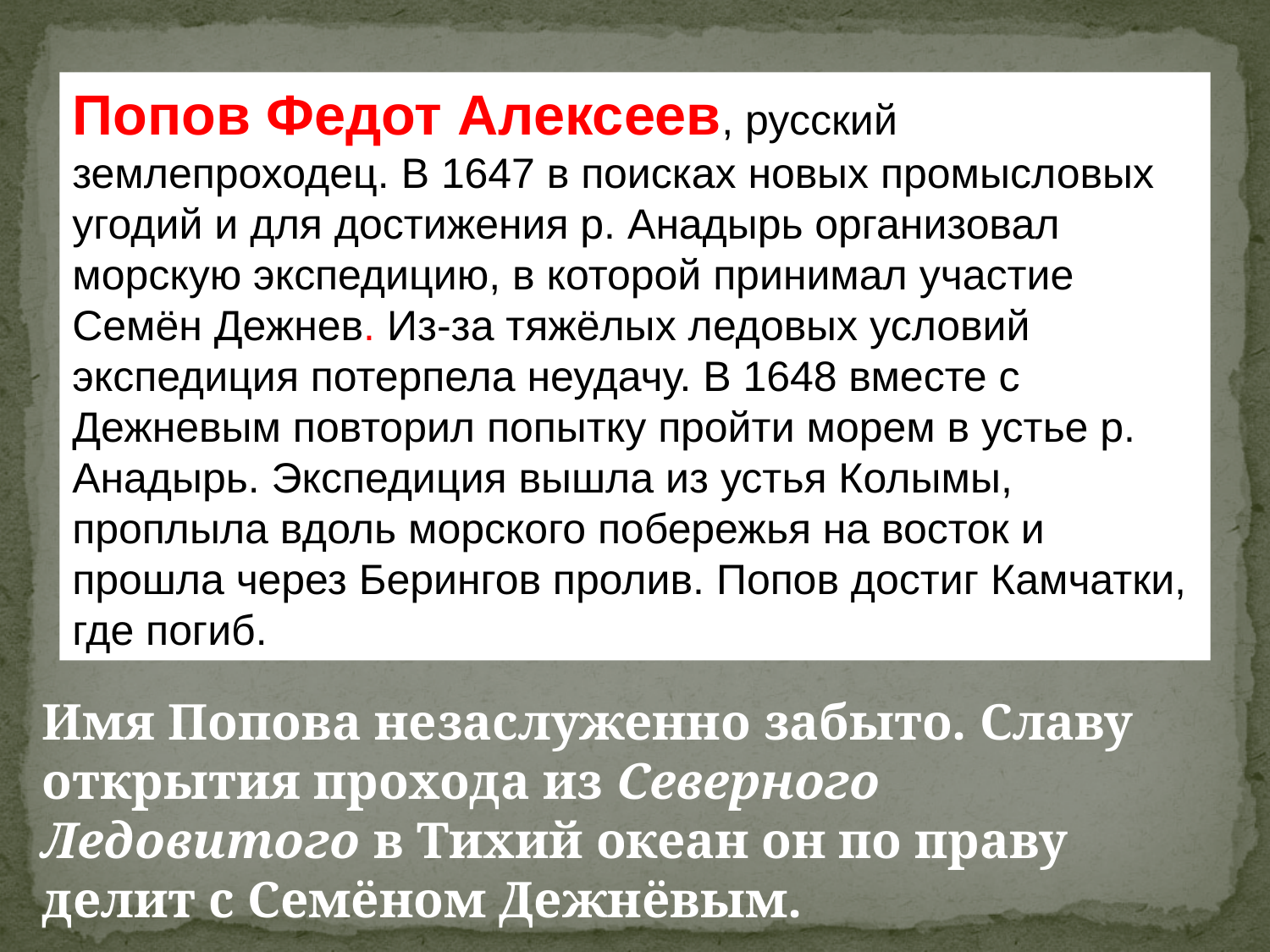

Попов Федот Алексеев, русский землепроходец. В 1647 в поисках новых промысловых угодий и для достижения р. Анадырь организовал морскую экспедицию, в которой принимал участие Семён Дежнев. Из-за тяжёлых ледовых условий экспедиция потерпела неудачу. В 1648 вместе с Дежневым повторил попытку пройти морем в устье р. Анадырь. Экспедиция вышла из устья Колымы, проплыла вдоль морского побережья на восток и прошла через Берингов пролив. Попов достиг Камчатки, где погиб.
Имя Попова незаслуженно забыто. Славу открытия прохода из Северного Ледовитого в Тихий океан он по праву делит с Семёном Дежнёвым.